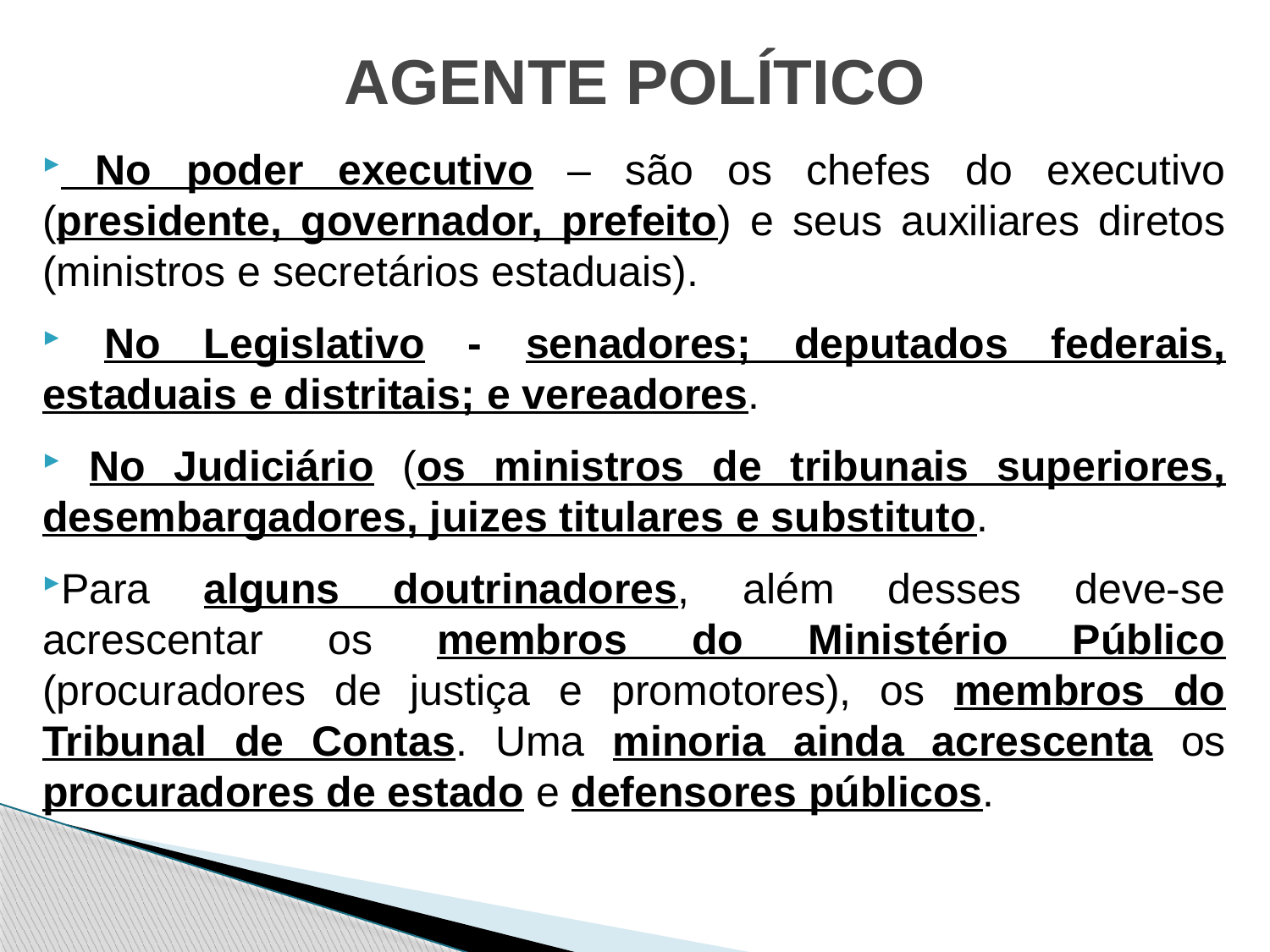

# AGENTE POLÍTICO
 No poder executivo – são os chefes do executivo (presidente, governador, prefeito) e seus auxiliares diretos (ministros e secretários estaduais).
 No Legislativo - senadores; deputados federais, estaduais e distritais; e vereadores.
 No Judiciário (os ministros de tribunais superiores, desembargadores, juizes titulares e substituto.
Para alguns doutrinadores, além desses deve-se acrescentar os membros do Ministério Público (procuradores de justiça e promotores), os membros do Tribunal de Contas. Uma minoria ainda acrescenta os procuradores de estado e defensores públicos.